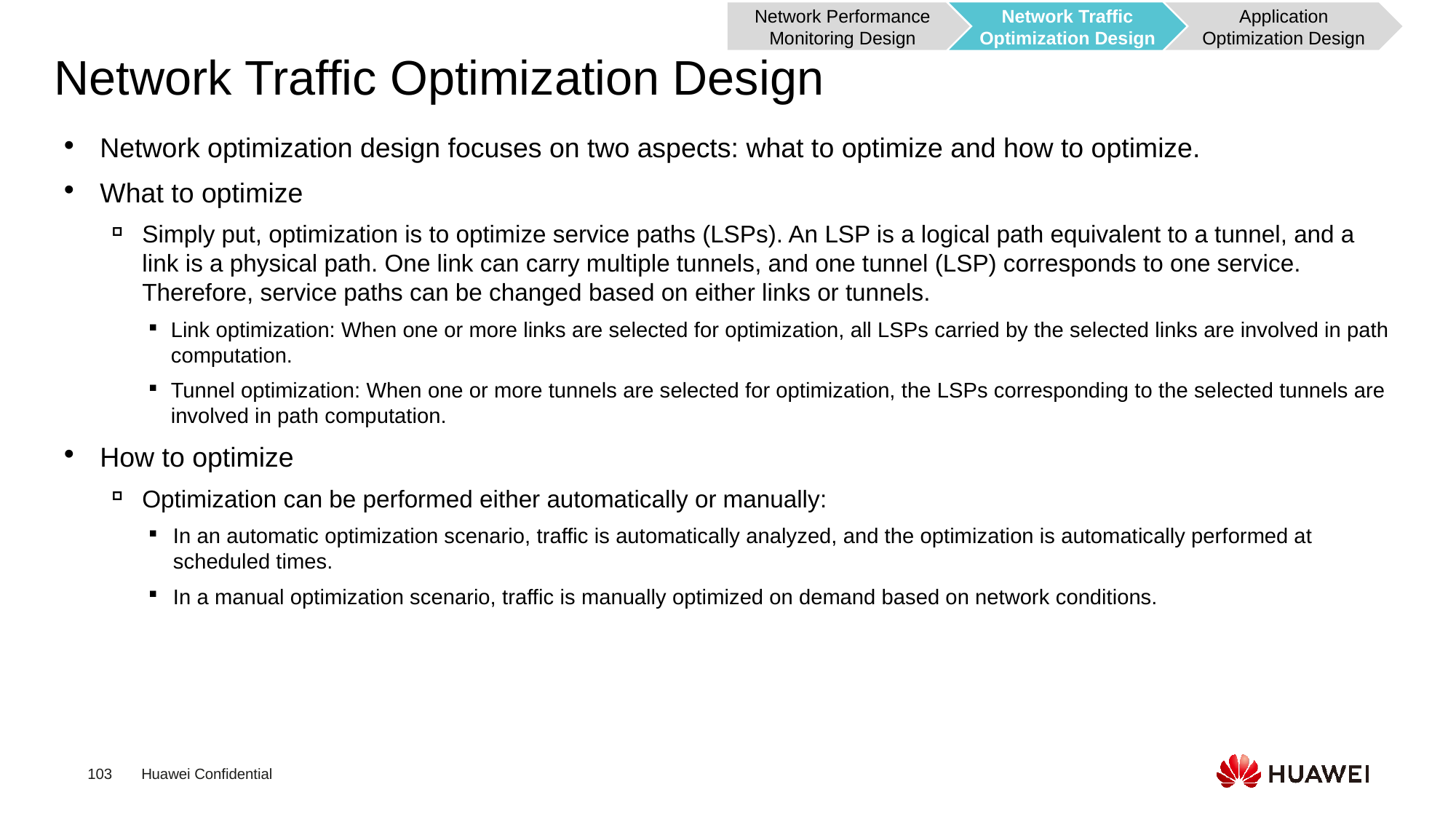

Network Performance Monitoring Design
Network Traffic Optimization Design
Application Optimization Design
# Network Traffic Optimization Design
Network optimization design focuses on two aspects: what to optimize and how to optimize.
What to optimize
Simply put, optimization is to optimize service paths (LSPs). An LSP is a logical path equivalent to a tunnel, and a link is a physical path. One link can carry multiple tunnels, and one tunnel (LSP) corresponds to one service. Therefore, service paths can be changed based on either links or tunnels.
Link optimization: When one or more links are selected for optimization, all LSPs carried by the selected links are involved in path computation.
Tunnel optimization: When one or more tunnels are selected for optimization, the LSPs corresponding to the selected tunnels are involved in path computation.
How to optimize
Optimization can be performed either automatically or manually:
In an automatic optimization scenario, traffic is automatically analyzed, and the optimization is automatically performed at scheduled times.
In a manual optimization scenario, traffic is manually optimized on demand based on network conditions.